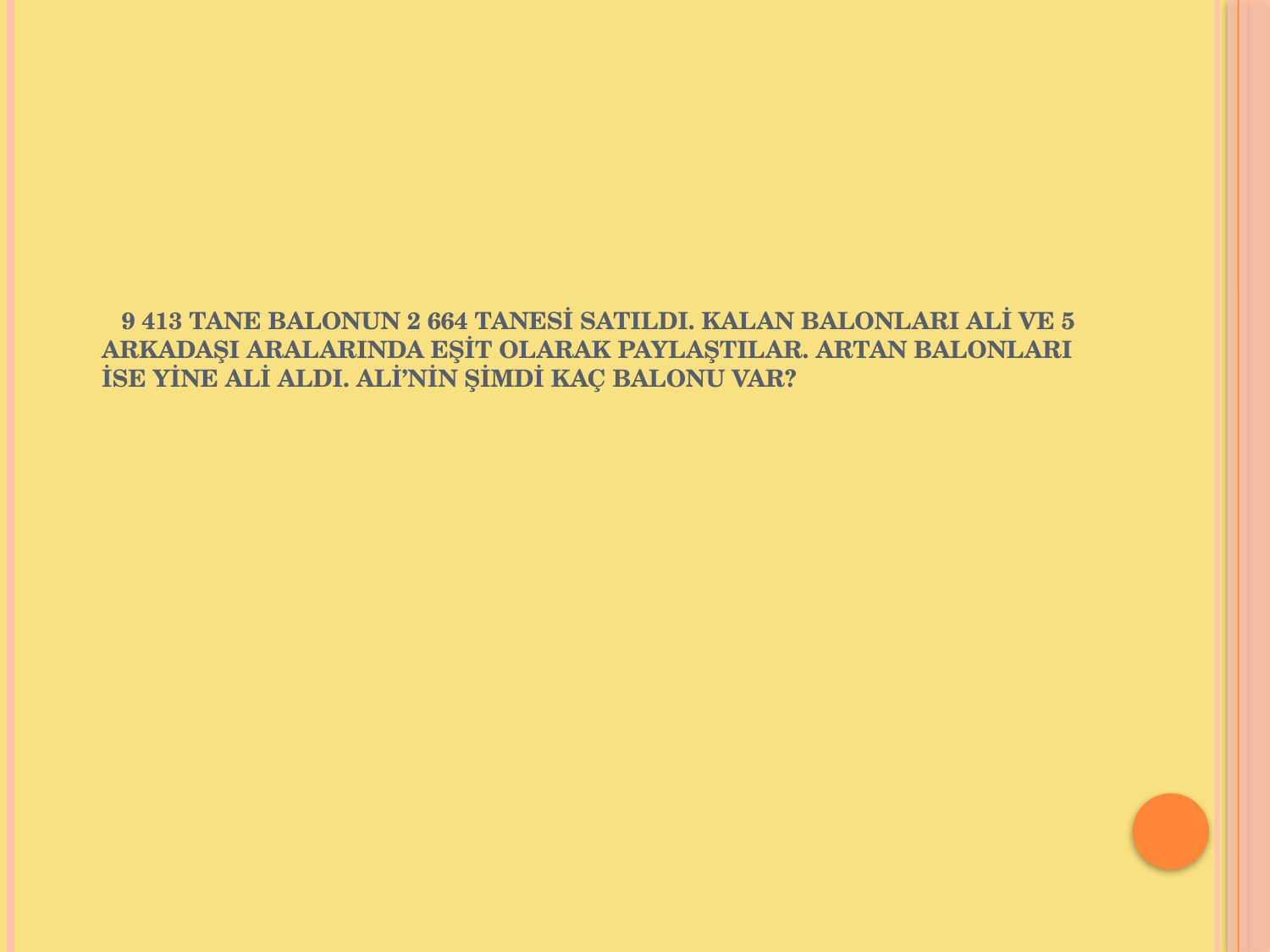

# 9 413 tane balonun 2 664 tanesi satıldı. Kalan balonları ALİ ve 5 arkadaşı aralarında eşit olarak paylaştılar. Artan balonları ise yine ALİ aldı. Ali’nin şimdi kaç balonu var?